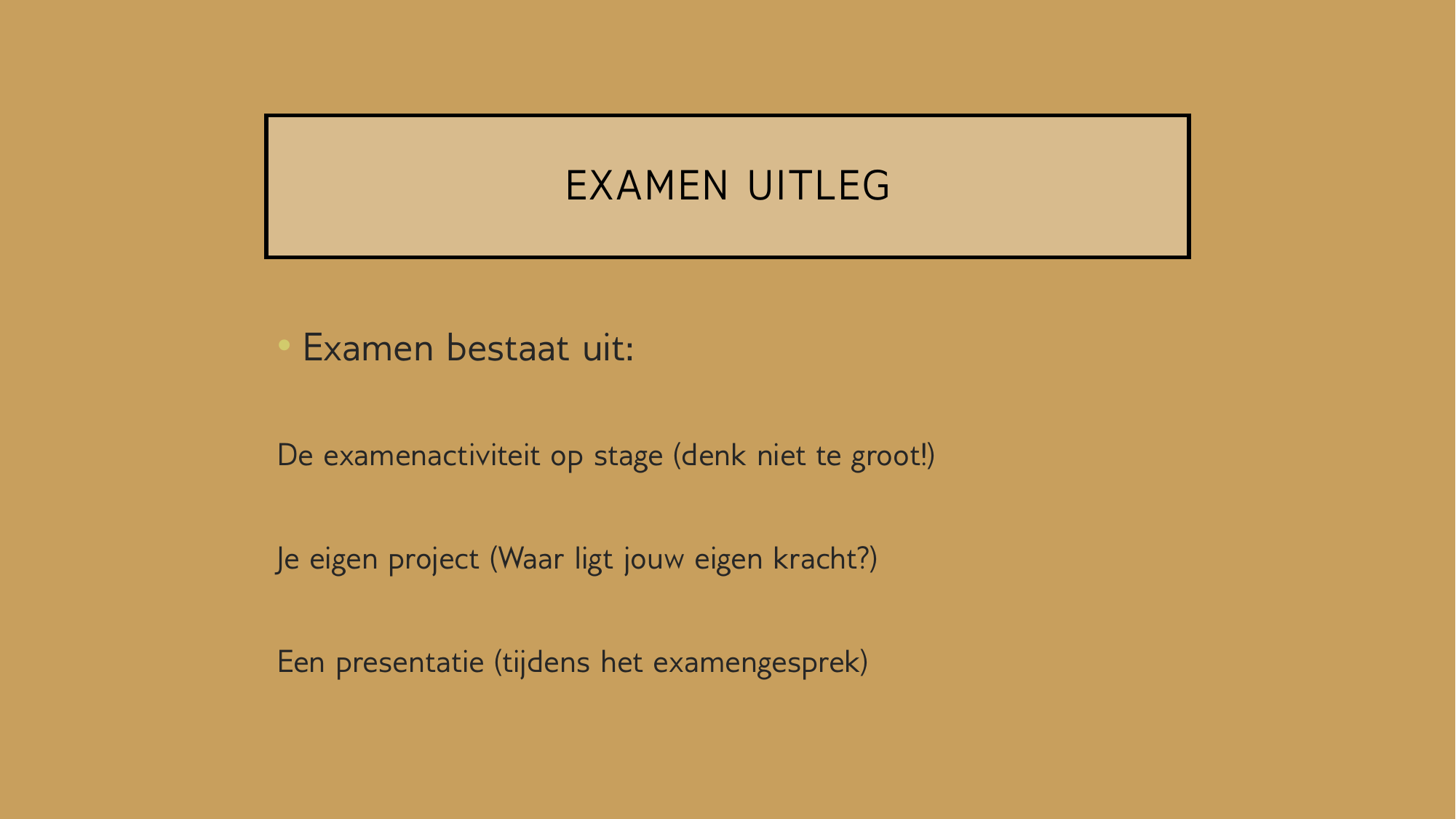

# Examen uitleg
Examen bestaat uit:

De examenactiviteit op stage (denk niet te groot!)

Je eigen project (Waar ligt jouw eigen kracht?)

Een presentatie (tijdens het examengesprek)